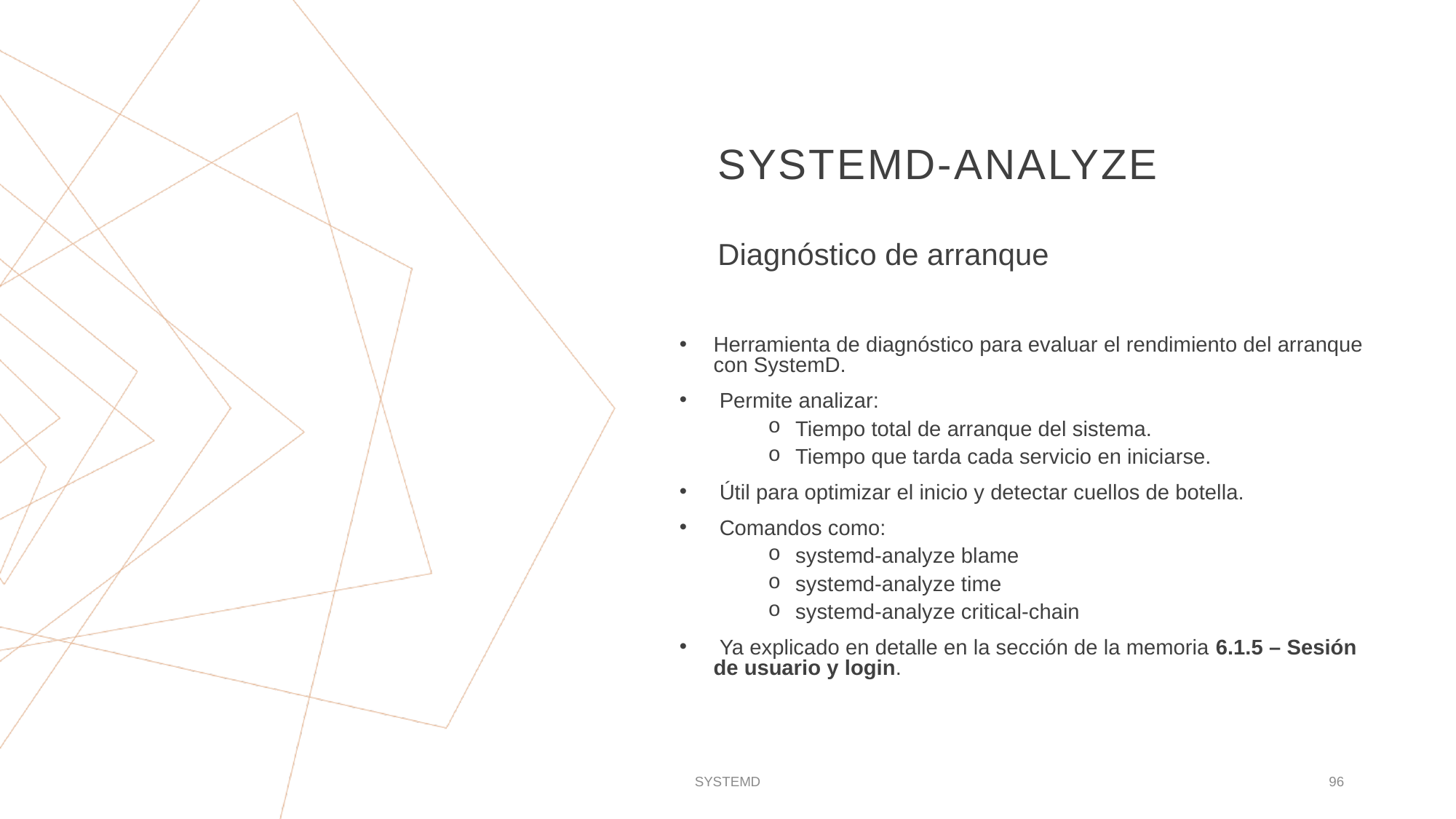

# Systemd-analyze
Diagnóstico de arranque

Herramienta de diagnóstico para evaluar el rendimiento del arranque con SystemD.
 Permite analizar:
Tiempo total de arranque del sistema.
Tiempo que tarda cada servicio en iniciarse.
 Útil para optimizar el inicio y detectar cuellos de botella.
 Comandos como:
systemd-analyze blame
systemd-analyze time
systemd-analyze critical-chain
 Ya explicado en detalle en la sección de la memoria 6.1.5 – Sesión de usuario y login.

SYSTEMD
96